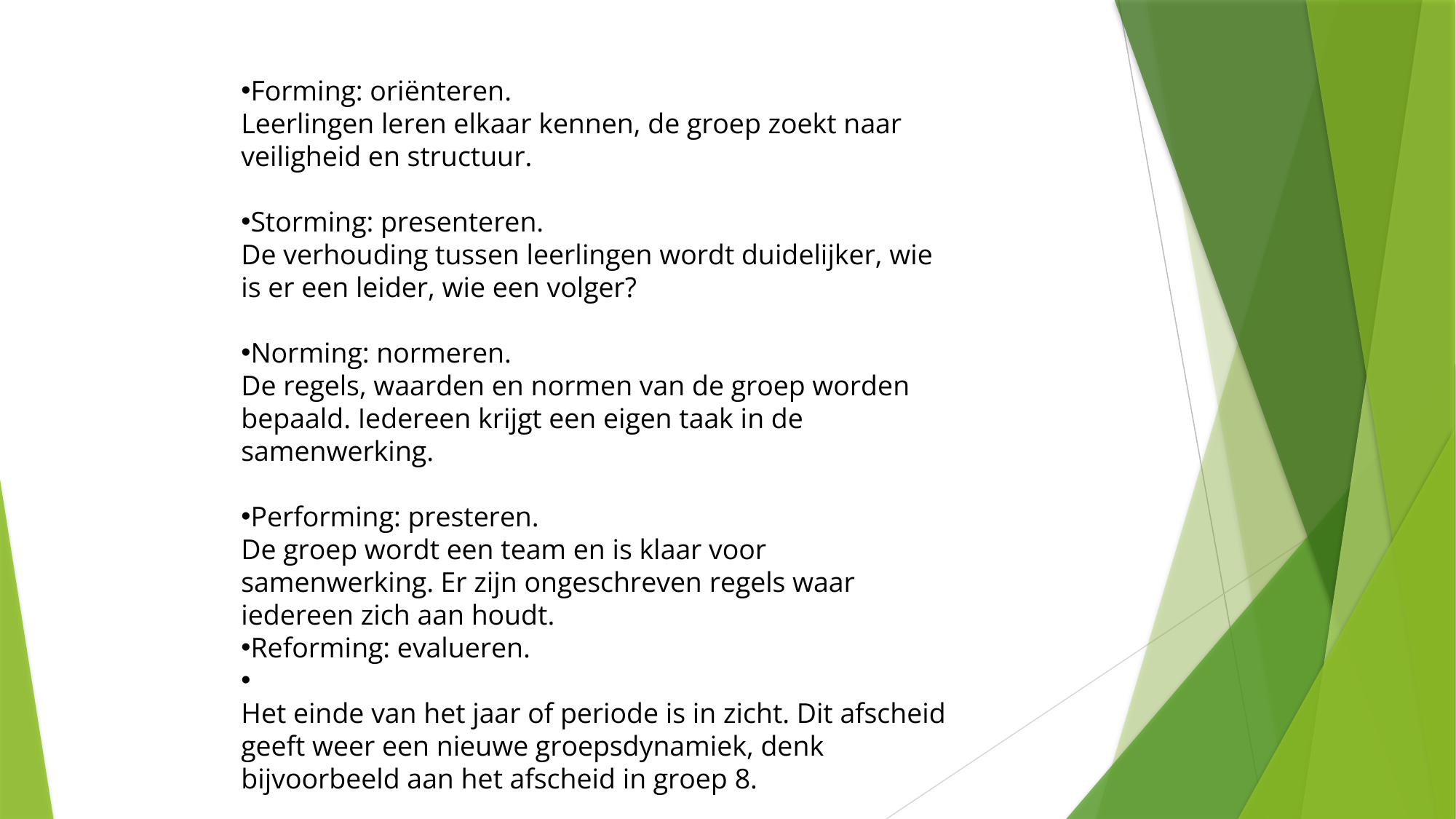

Forming: oriënteren.
Leerlingen leren elkaar kennen, de groep zoekt naar veiligheid en structuur.

Storming: presenteren.
De verhouding tussen leerlingen wordt duidelijker, wie is er een leider, wie een volger?

Norming: normeren.
De regels, waarden en normen van de groep worden bepaald. Iedereen krijgt een eigen taak in de samenwerking.

Performing: presteren.
De groep wordt een team en is klaar voor samenwerking. Er zijn ongeschreven regels waar iedereen zich aan houdt.
Reforming: evalueren.
Het einde van het jaar of periode is in zicht. Dit afscheid geeft weer een nieuwe groepsdynamiek, denk bijvoorbeeld aan het afscheid in groep 8.